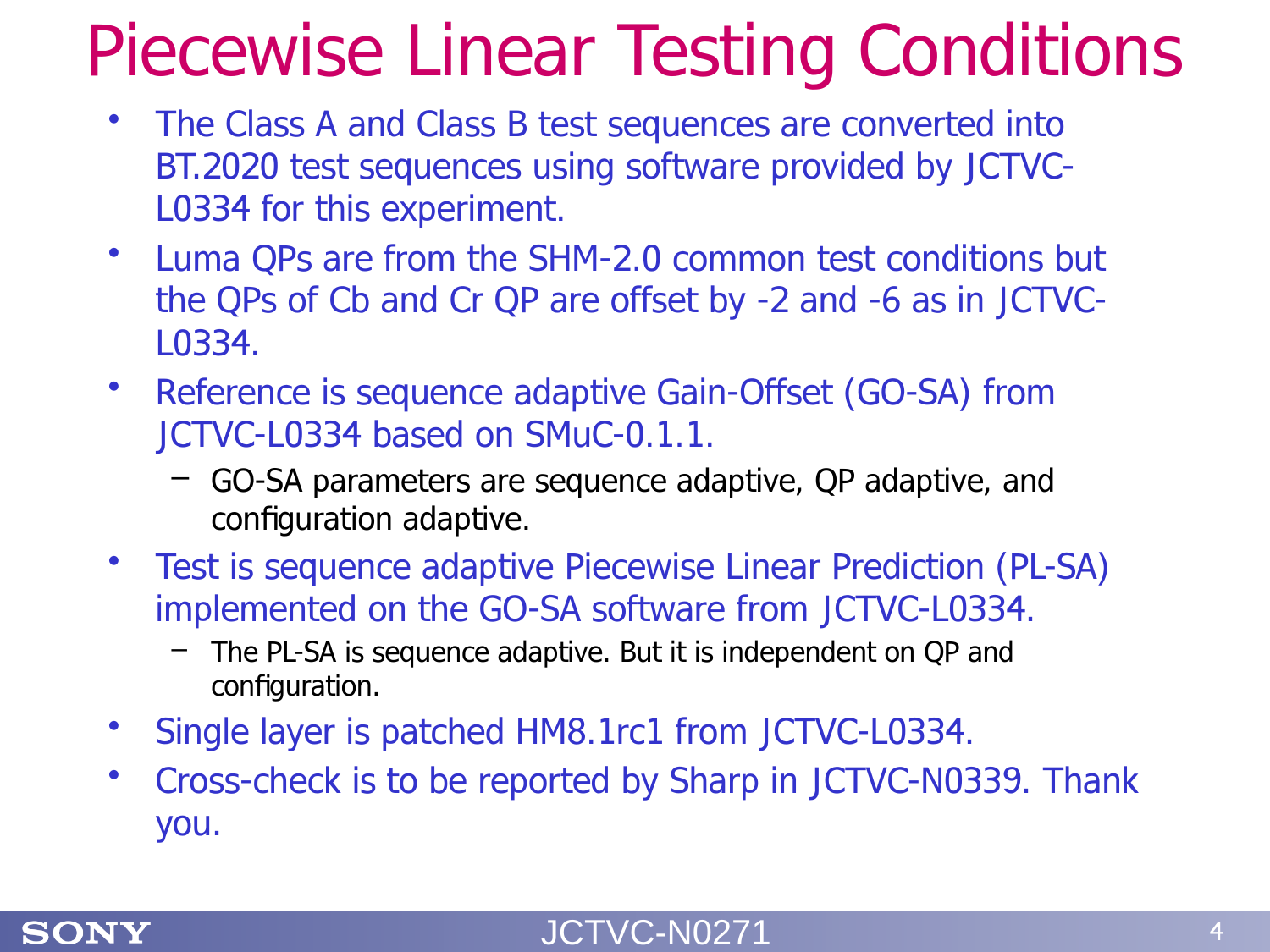

# Piecewise Linear Testing Conditions
The Class A and Class B test sequences are converted into BT.2020 test sequences using software provided by JCTVC-L0334 for this experiment.
Luma QPs are from the SHM-2.0 common test conditions but the QPs of Cb and Cr QP are offset by -2 and -6 as in JCTVC-L0334.
Reference is sequence adaptive Gain-Offset (GO-SA) from JCTVC-L0334 based on SMuC-0.1.1.
GO-SA parameters are sequence adaptive, QP adaptive, and configuration adaptive.
Test is sequence adaptive Piecewise Linear Prediction (PL-SA) implemented on the GO-SA software from JCTVC-L0334.
The PL-SA is sequence adaptive. But it is independent on QP and configuration.
Single layer is patched HM8.1rc1 from JCTVC-L0334.
Cross-check is to be reported by Sharp in JCTVC-N0339. Thank you.
JCTVC-N0271
4